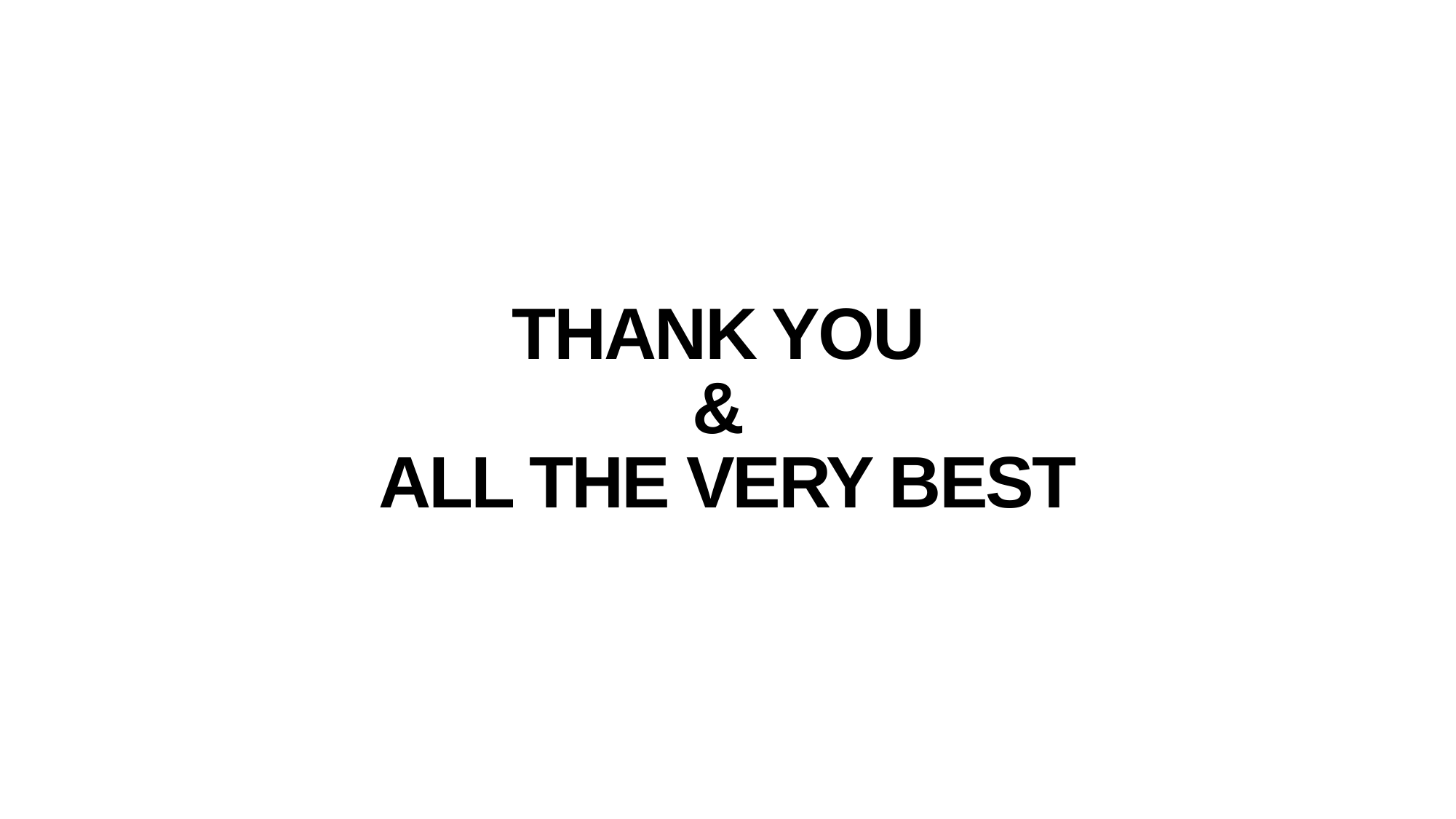

THANK YOU
&
ALL THE VERY BEST